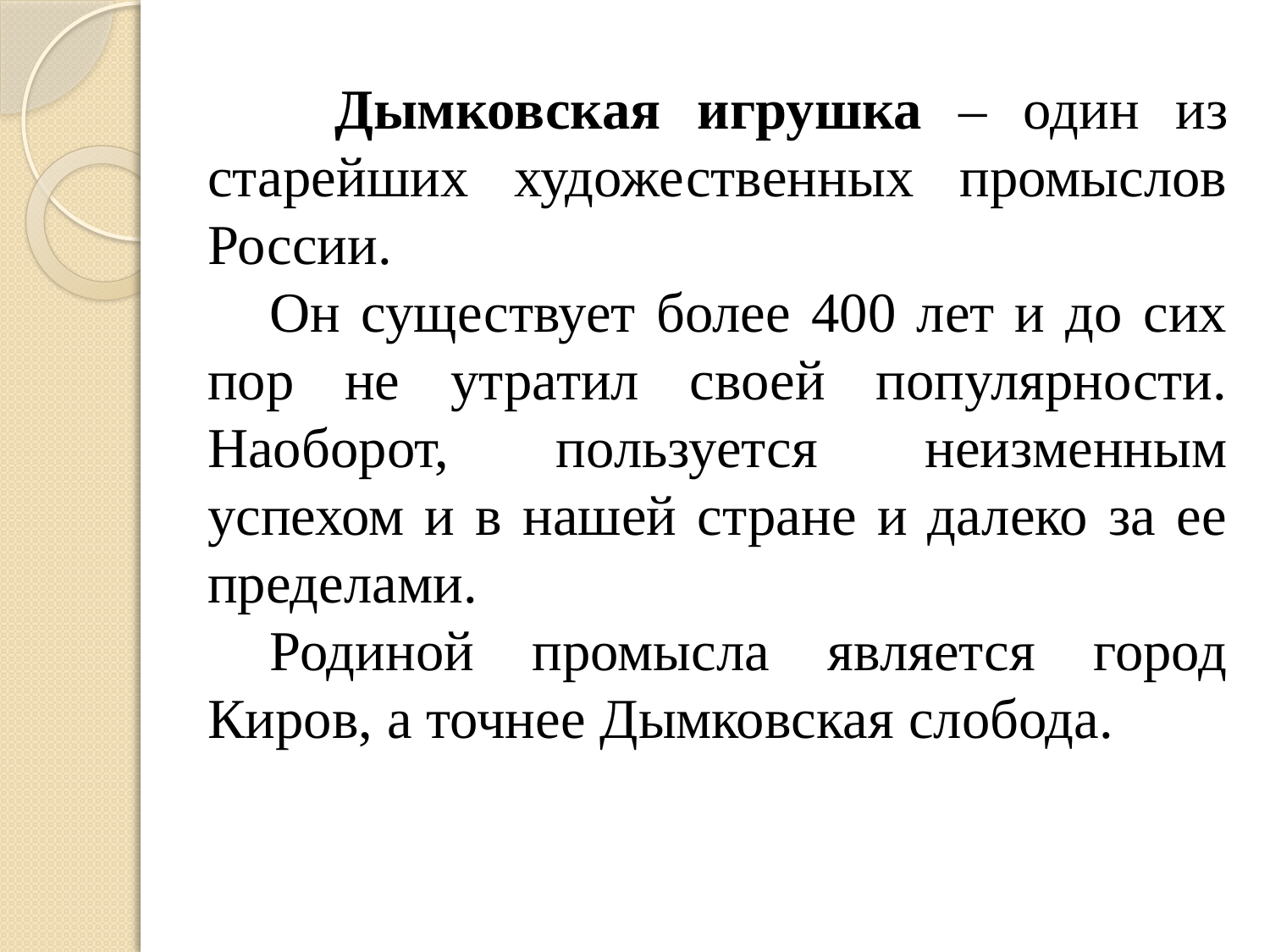

Дымковская игрушка – один из старейших художественных промыслов России.
Он существует более 400 лет и до сих пор не утратил своей популярности. Наоборот, пользуется неизменным успехом и в нашей стране и далеко за ее пределами.
Родиной промысла является город Киров, а точнее Дымковская слобода.